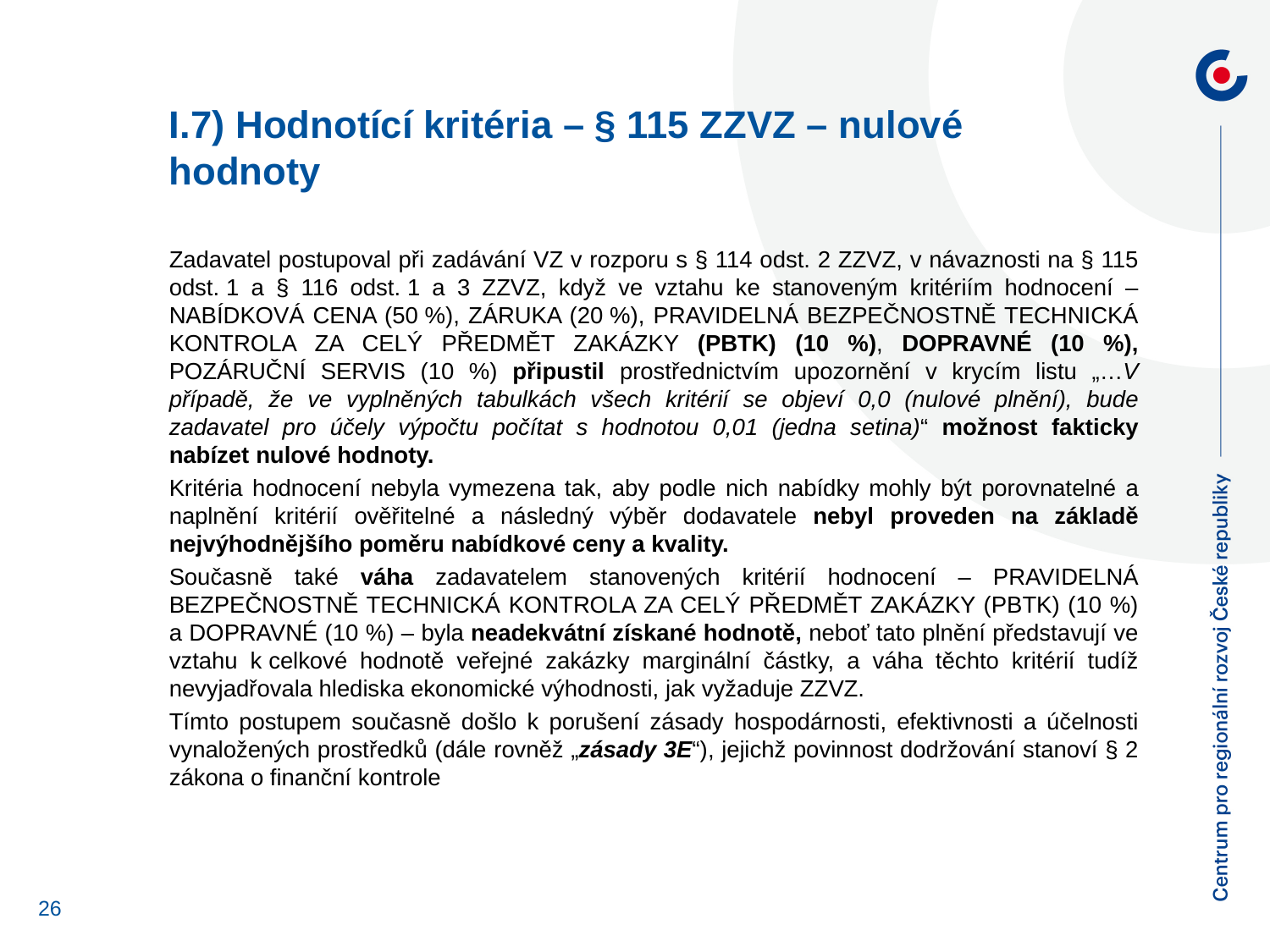

I.7) Hodnotící kritéria – § 115 ZZVZ – nulové hodnoty
Zadavatel postupoval při zadávání VZ v rozporu s § 114 odst. 2 ZZVZ, v návaznosti na § 115 odst. 1 a § 116 odst. 1 a 3 ZZVZ, když ve vztahu ke stanoveným kritériím hodnocení – NABÍDKOVÁ CENA (50 %), ZÁRUKA (20 %), PRAVIDELNÁ BEZPEČNOSTNĚ TECHNICKÁ KONTROLA ZA CELÝ PŘEDMĚT ZAKÁZKY (PBTK) (10 %), DOPRAVNÉ (10 %), POZÁRUČNÍ SERVIS (10 %) připustil prostřednictvím upozornění v krycím listu „…V případě, že ve vyplněných tabulkách všech kritérií se objeví 0,0 (nulové plnění), bude zadavatel pro účely výpočtu počítat s hodnotou 0,01 (jedna setina)“ možnost fakticky nabízet nulové hodnoty.
Kritéria hodnocení nebyla vymezena tak, aby podle nich nabídky mohly být porovnatelné a naplnění kritérií ověřitelné a následný výběr dodavatele nebyl proveden na základě nejvýhodnějšího poměru nabídkové ceny a kvality.
Současně také váha zadavatelem stanovených kritérií hodnocení – PRAVIDELNÁ BEZPEČNOSTNĚ TECHNICKÁ KONTROLA ZA CELÝ PŘEDMĚT ZAKÁZKY (PBTK) (10 %) a DOPRAVNÉ (10 %) – byla neadekvátní získané hodnotě, neboť tato plnění představují ve vztahu k celkové hodnotě veřejné zakázky marginální částky, a váha těchto kritérií tudíž nevyjadřovala hlediska ekonomické výhodnosti, jak vyžaduje ZZVZ.
Tímto postupem současně došlo k porušení zásady hospodárnosti, efektivnosti a účelnosti vynaložených prostředků (dále rovněž „zásady 3E“), jejichž povinnost dodržování stanoví § 2 zákona o finanční kontrole
26